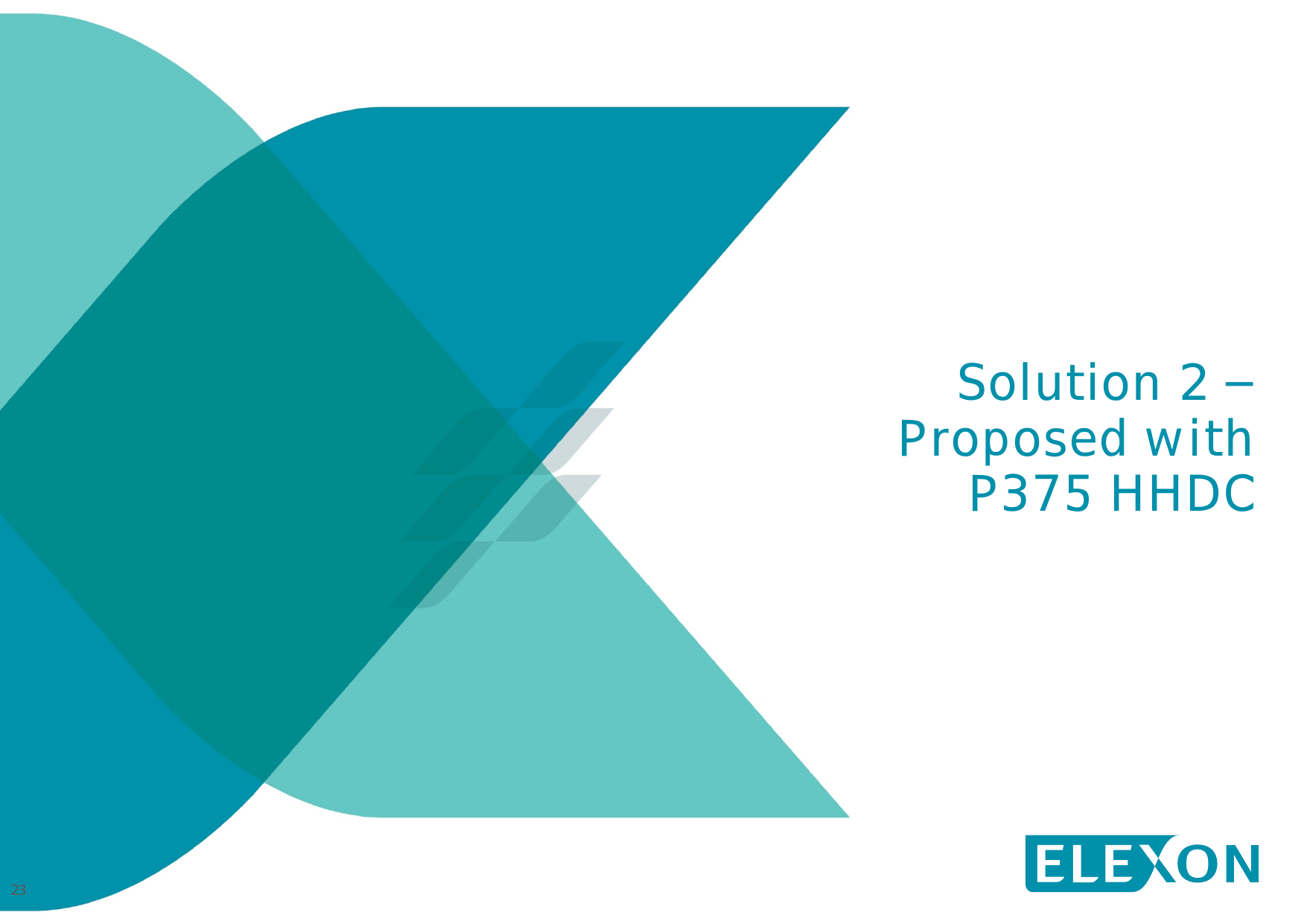

# Solution 2 – Proposed with P375 HHDC
23